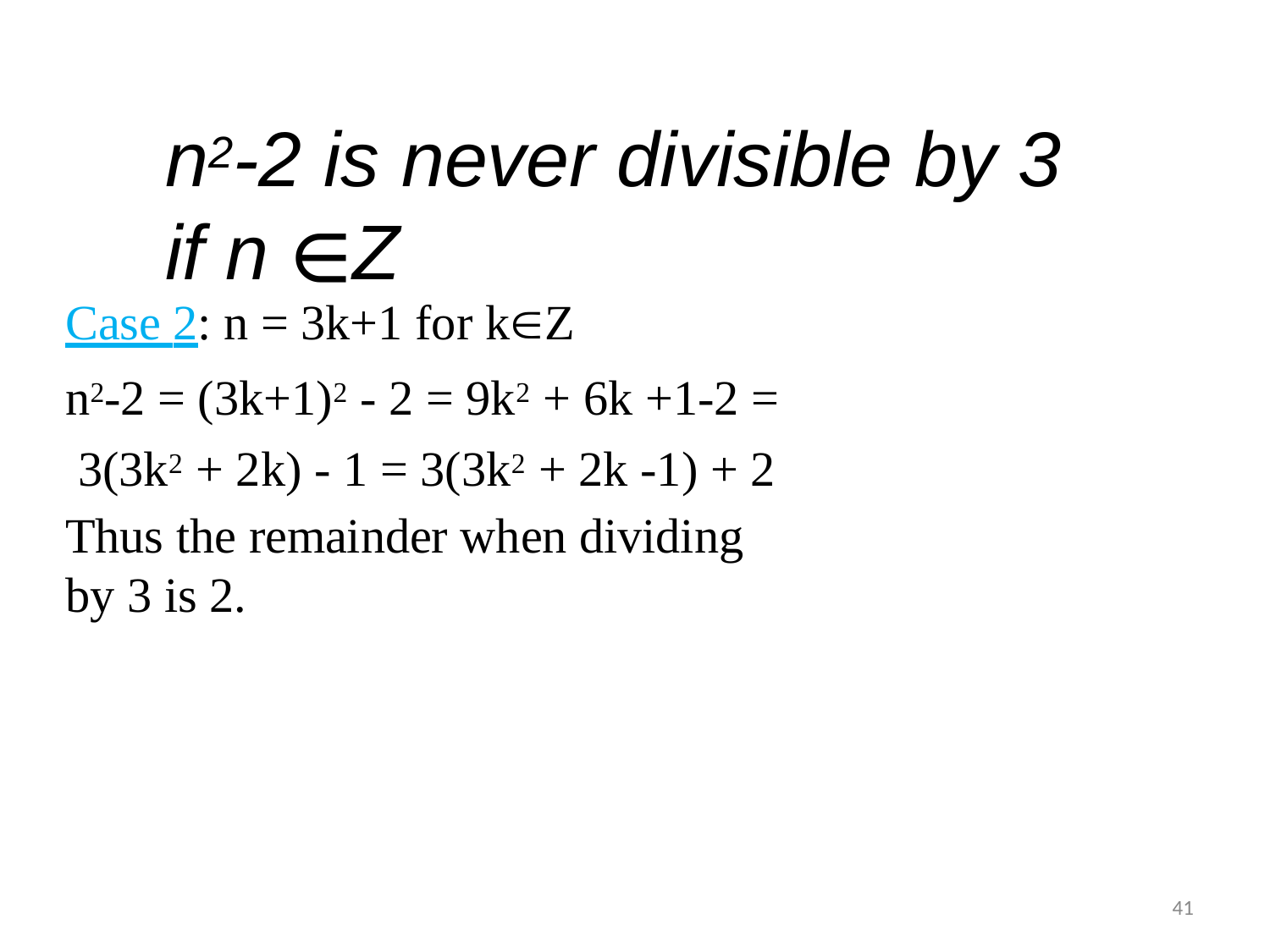

# n2-2 is never divisible by 3 if n ∈Z
Case 2: n = 3k+1 for k∈Z
n2-2 = (3k+1)2 - 2 = 9k2 + 6k +1-2 =  3(3k2 + 2k) - 1 = 3(3k2 + 2k -1) + 2
Thus the remainder when dividing by 3 is 2.
41